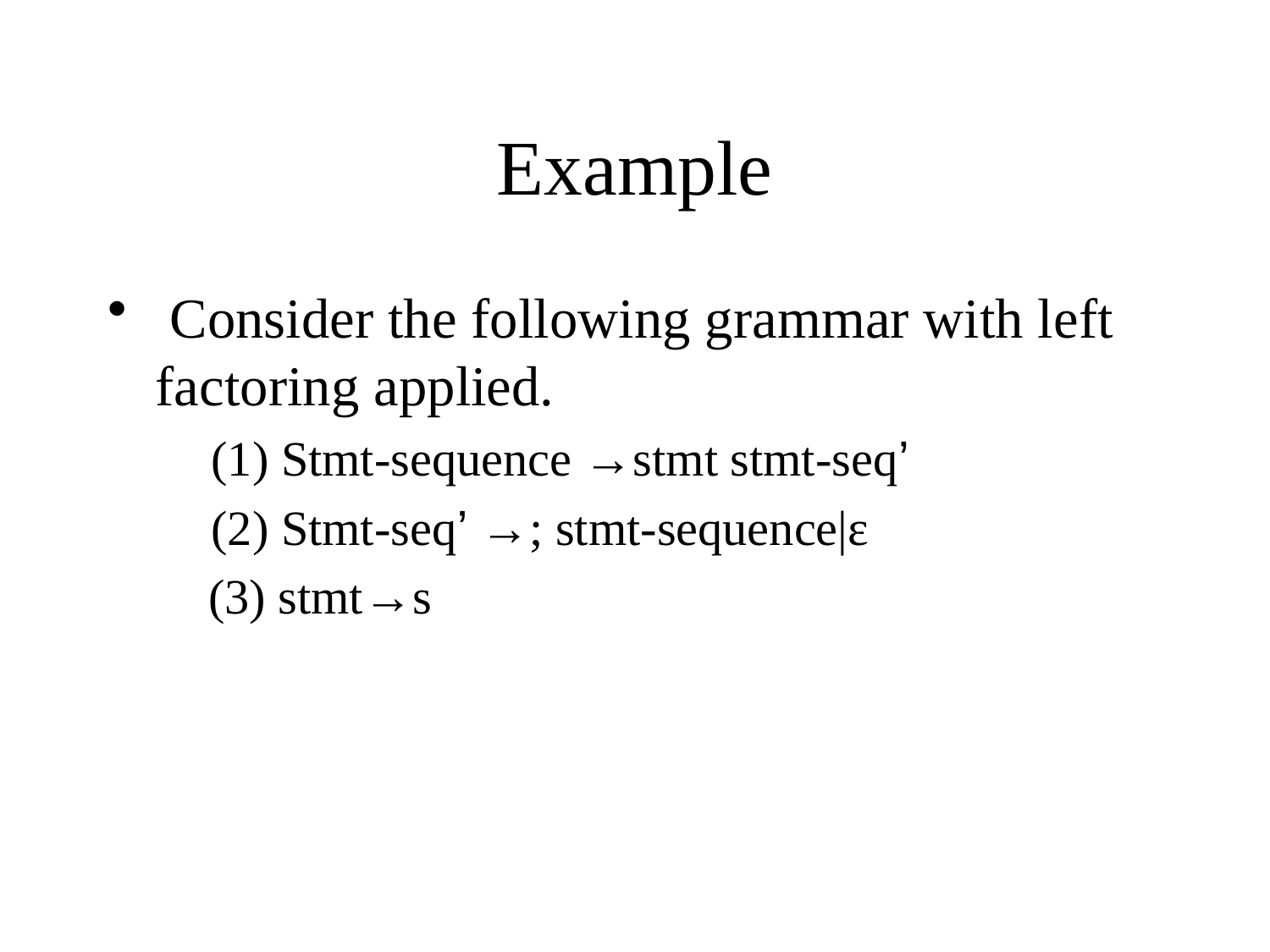

# Example
 Consider the following grammar with left factoring applied.
	(1) Stmt-sequence →stmt stmt-seq’
	(2) Stmt-seq’ →; stmt-sequence|ε
   (3) stmt→s